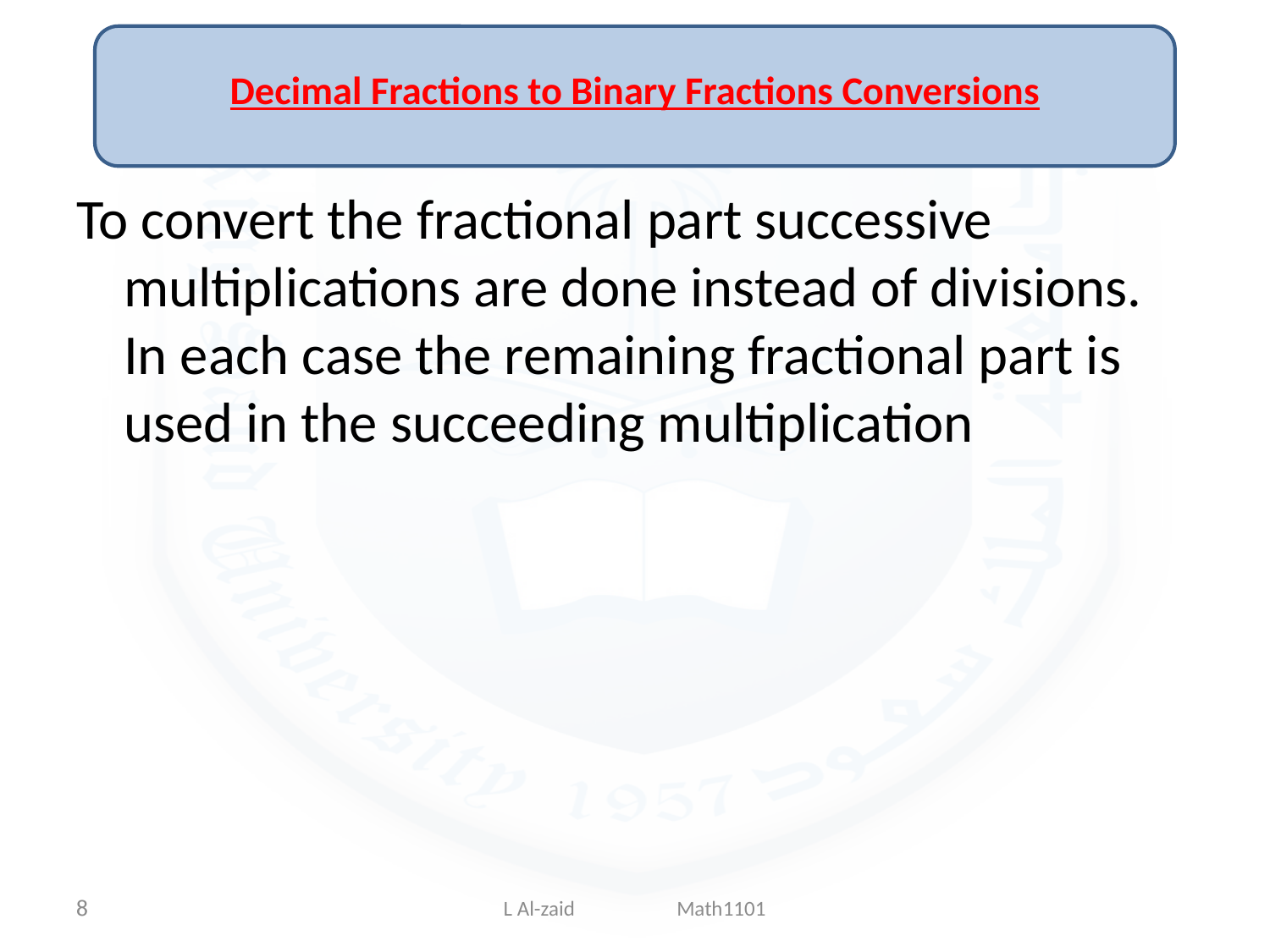

# Decimal Fractions to Binary Fractions Conversions
To convert the fractional part successive multiplications are done instead of divisions.  In each case the remaining fractional part is used in the succeeding multiplication
8
L Al-zaid                     Math1101